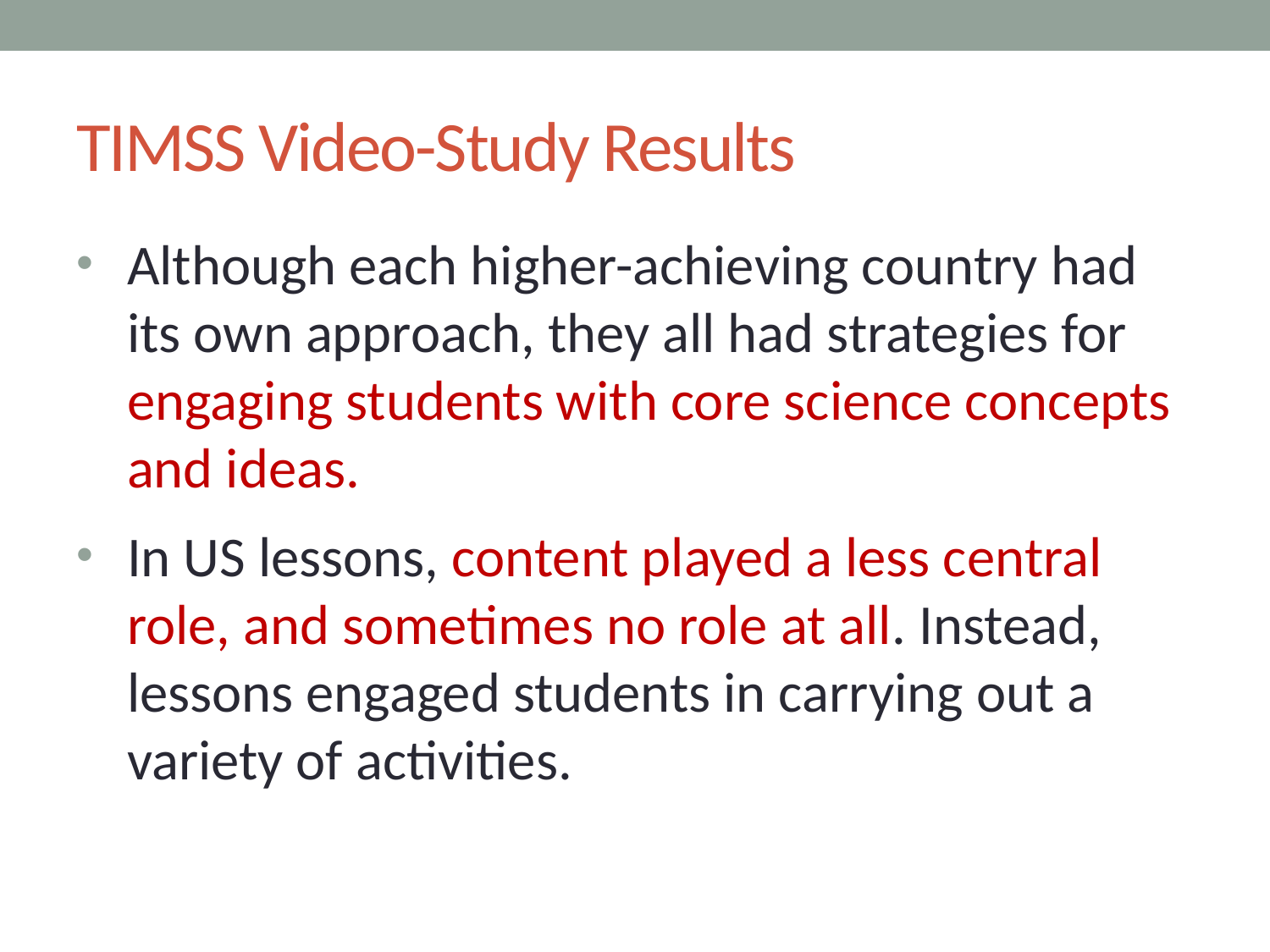

# TIMSS Video-Study Results
Although each higher-achieving country had its own approach, they all had strategies for engaging students with core science concepts and ideas.
In US lessons, content played a less central role, and sometimes no role at all. Instead, lessons engaged students in carrying out a variety of activities.